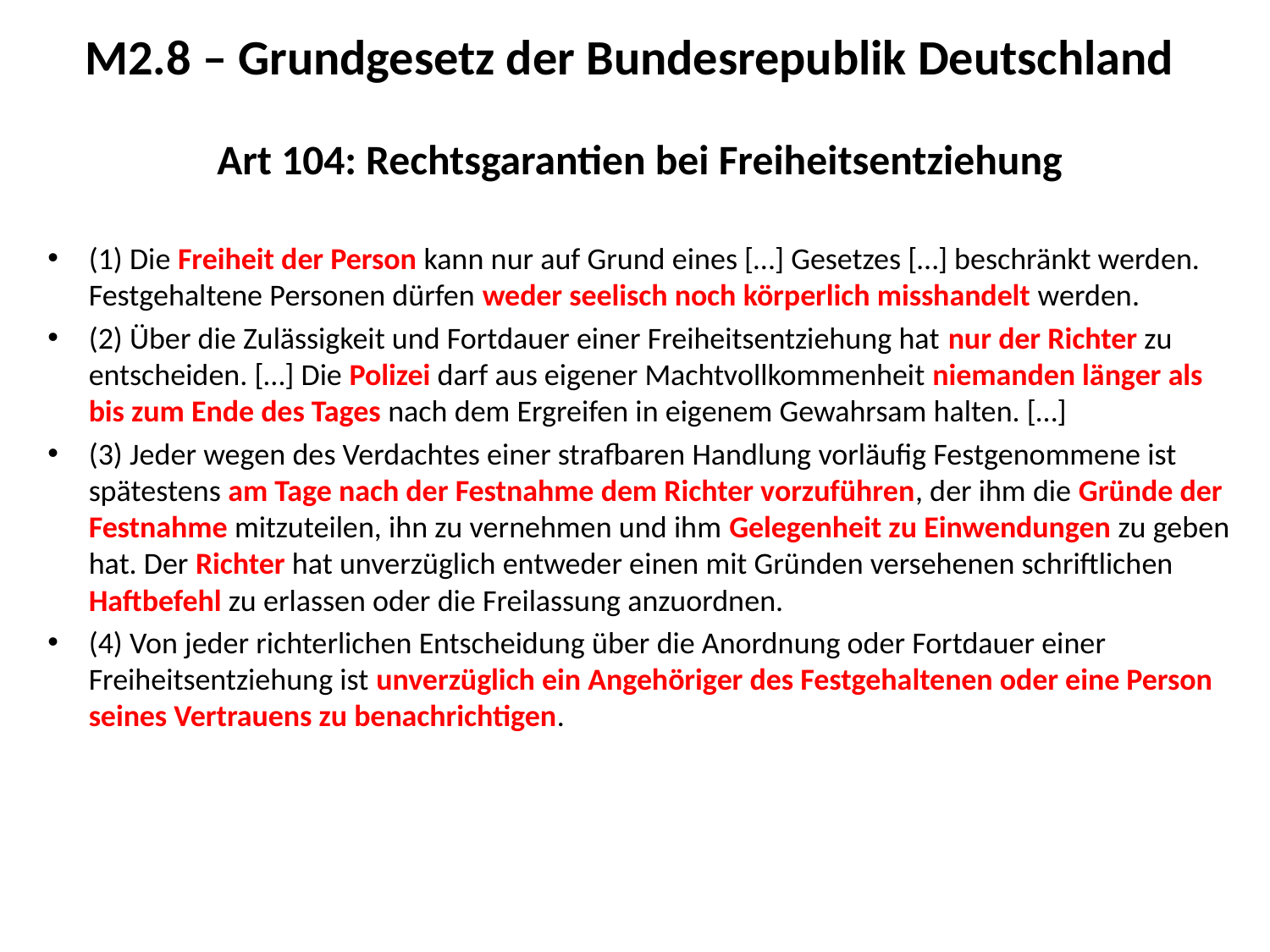

# M2.8 – Grundgesetz der Bundesrepublik Deutschland
Art 104: Rechtsgarantien bei Freiheitsentziehung
(1) Die Freiheit der Person kann nur auf Grund eines […] Gesetzes […] beschränkt werden. Festgehaltene Personen dürfen weder seelisch noch körperlich misshandelt werden.
(2) Über die Zulässigkeit und Fortdauer einer Freiheitsentziehung hat nur der Richter zu entscheiden. […] Die Polizei darf aus eigener Machtvollkommenheit niemanden länger als bis zum Ende des Tages nach dem Ergreifen in eigenem Gewahrsam halten. […]
(3) Jeder wegen des Verdachtes einer strafbaren Handlung vorläufig Festgenommene ist spätestens am Tage nach der Festnahme dem Richter vorzuführen, der ihm die Gründe der Festnahme mitzuteilen, ihn zu vernehmen und ihm Gelegenheit zu Einwendungen zu geben hat. Der Richter hat unverzüglich entweder einen mit Gründen versehenen schriftlichen Haftbefehl zu erlassen oder die Freilassung anzuordnen.
(4) Von jeder richterlichen Entscheidung über die Anordnung oder Fortdauer einer Freiheitsentziehung ist unverzüglich ein Angehöriger des Festgehaltenen oder eine Person seines Vertrauens zu benachrichtigen.